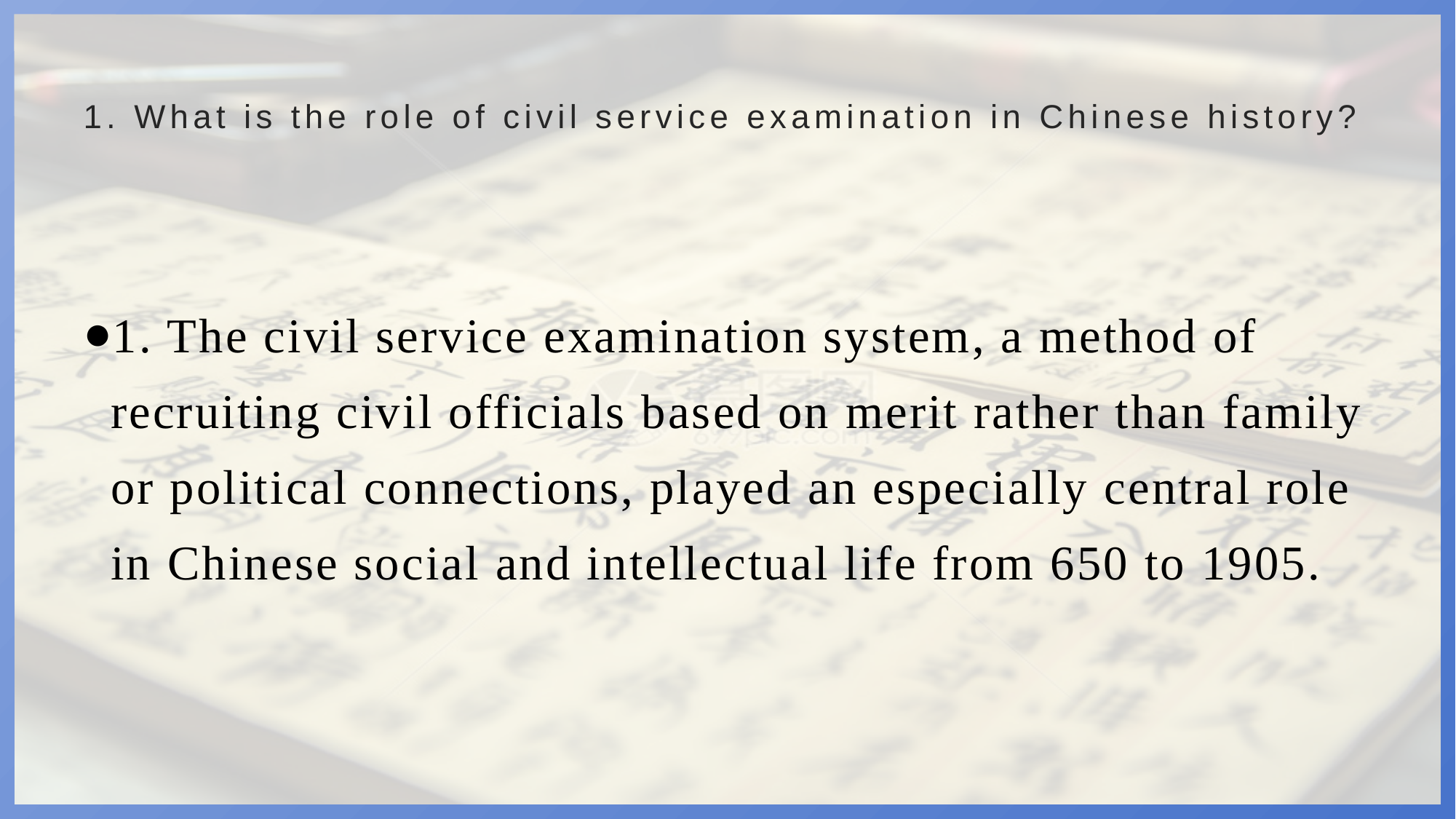

# 1. What is the role of civil service examination in Chinese history?
1. The civil service examination system, a method of recruiting civil officials based on merit rather than family or political connections, played an especially central role in Chinese social and intellectual life from 650 to 1905.